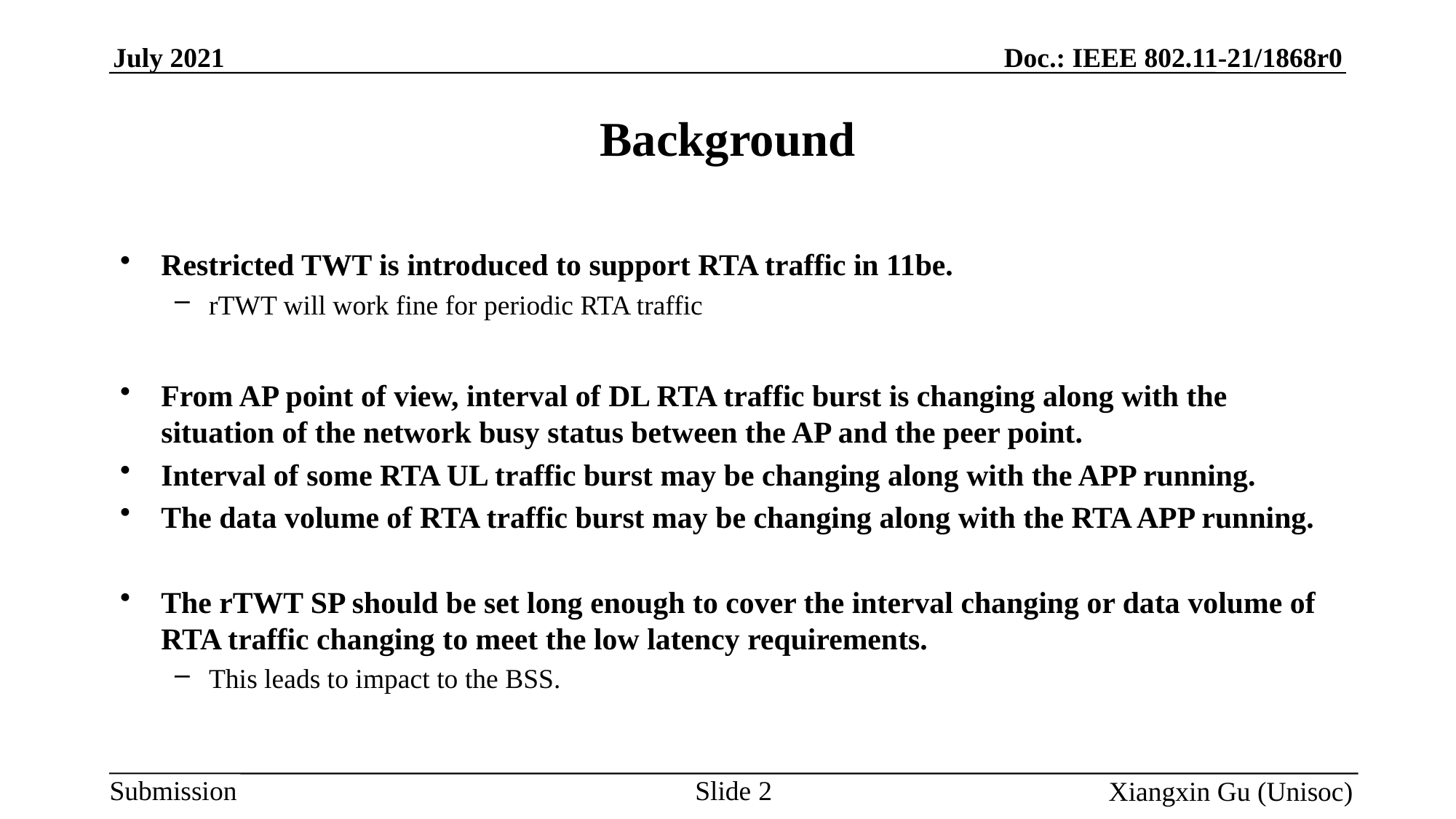

# Background
Restricted TWT is introduced to support RTA traffic in 11be.
rTWT will work fine for periodic RTA traffic

From AP point of view, interval of DL RTA traffic burst is changing along with the situation of the network busy status between the AP and the peer point.
Interval of some RTA UL traffic burst may be changing along with the APP running.
The data volume of RTA traffic burst may be changing along with the RTA APP running.

The rTWT SP should be set long enough to cover the interval changing or data volume of RTA traffic changing to meet the low latency requirements.
This leads to impact to the BSS.
Slide 2
Xiangxin Gu (Unisoc)